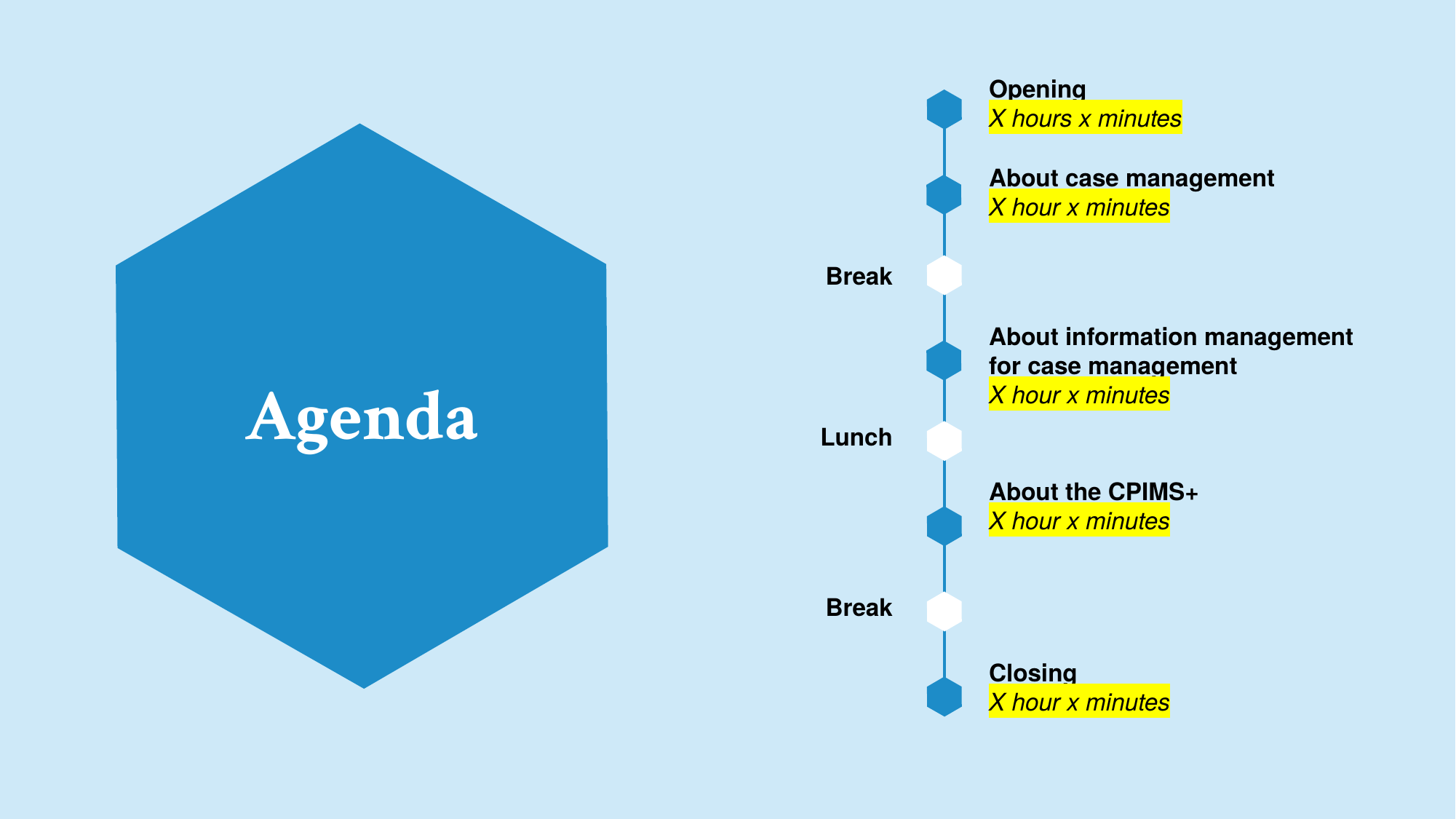

Opening
X hours x minutes

About case management
X hour x minutes

Break

About information management for case management
X hour x minutes

# Agenda
Lunch

About the CPIMS+
X hour x minutes

Break

Closing
X hour x minutes